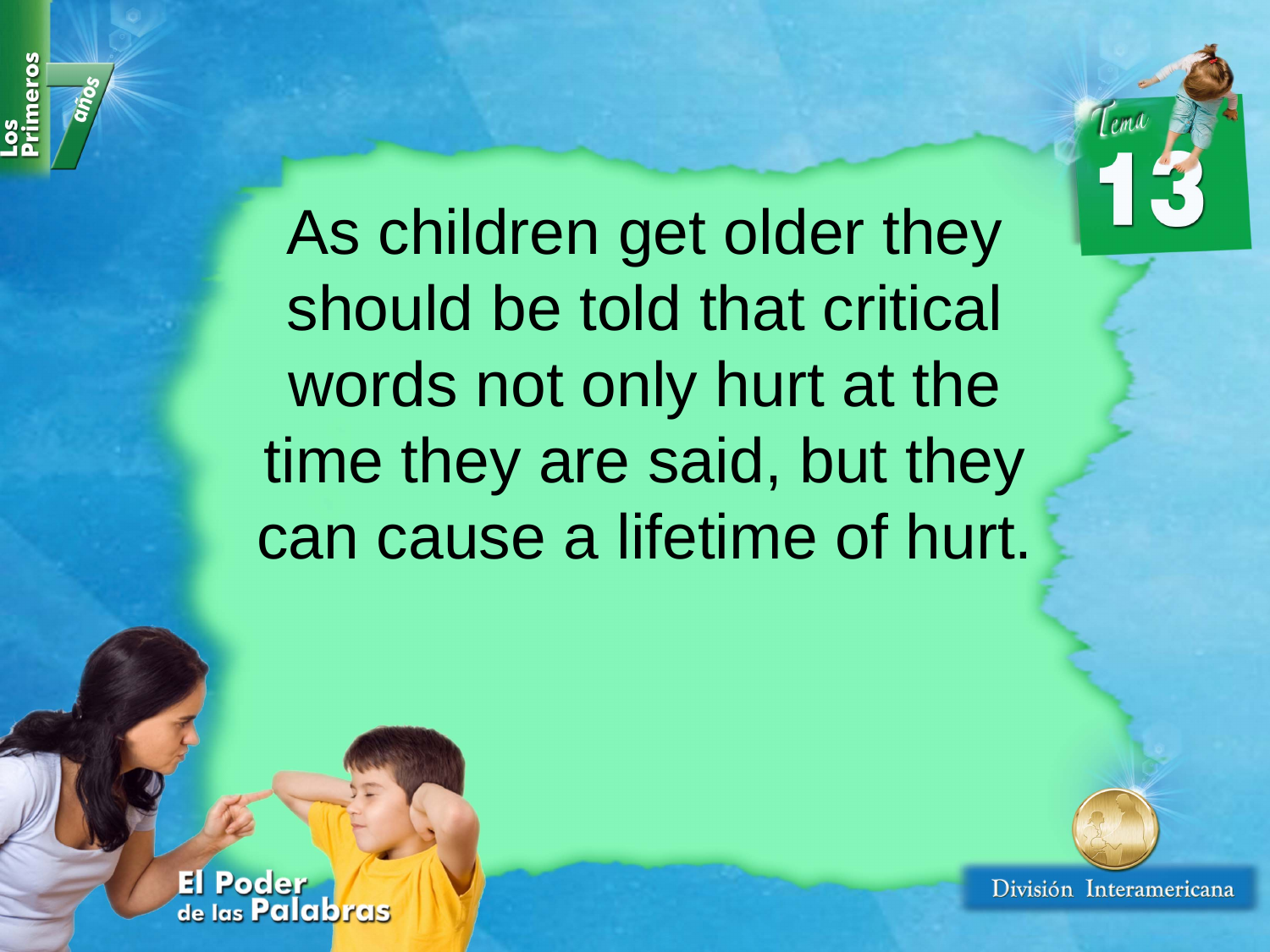

As children get older they should be told that critical words not only hurt at the time they are said, but they can cause a lifetime of hurt.